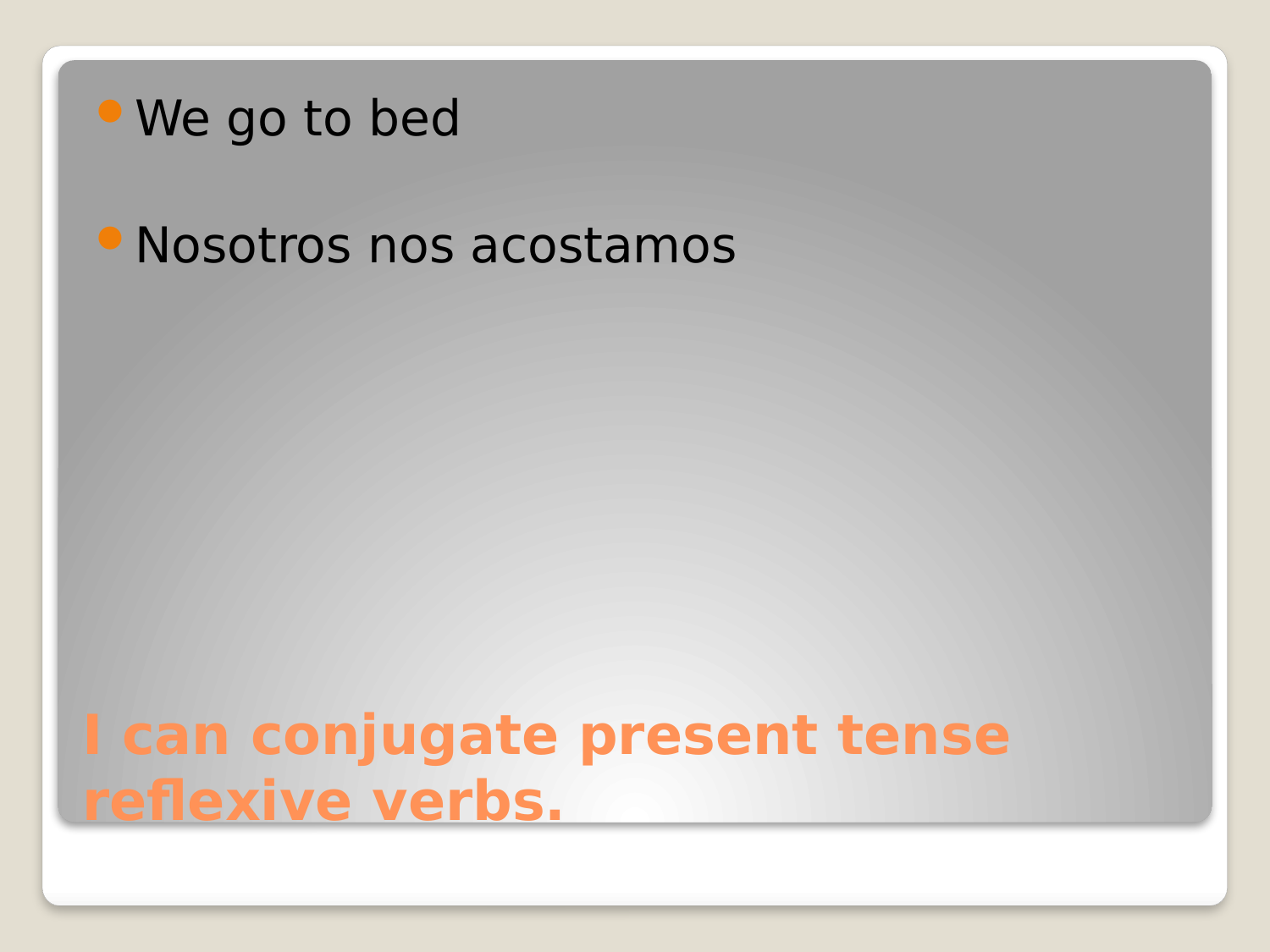

We go to bed

Nosotros nos acostamos
# I can conjugate present tense reflexive verbs.